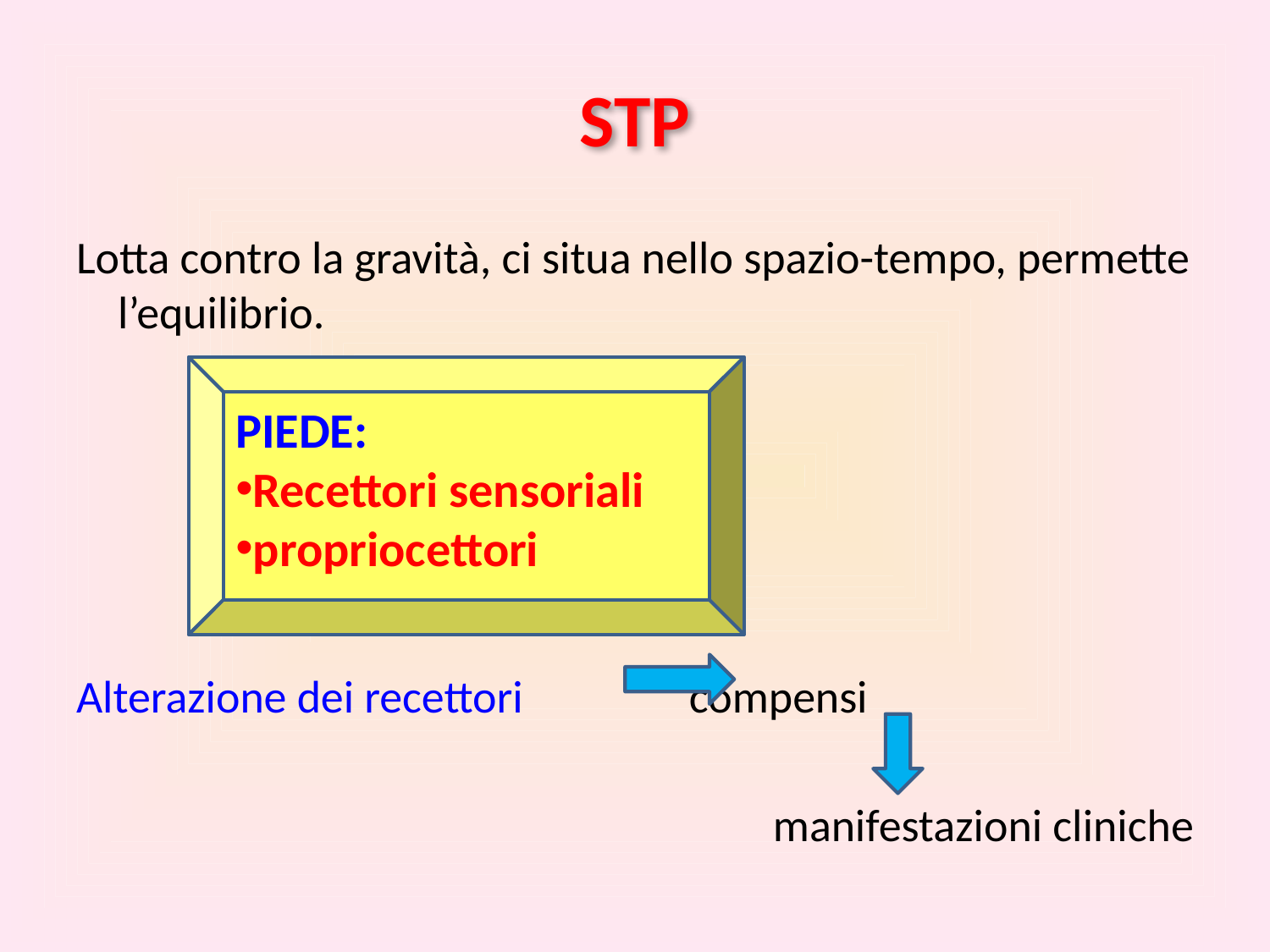

# STP
Lotta contro la gravità, ci situa nello spazio-tempo, permette l’equilibrio.

Alterazione dei recettori                compensi

manifestazioni cliniche

PIEDE:
Recettori sensoriali
propriocettori